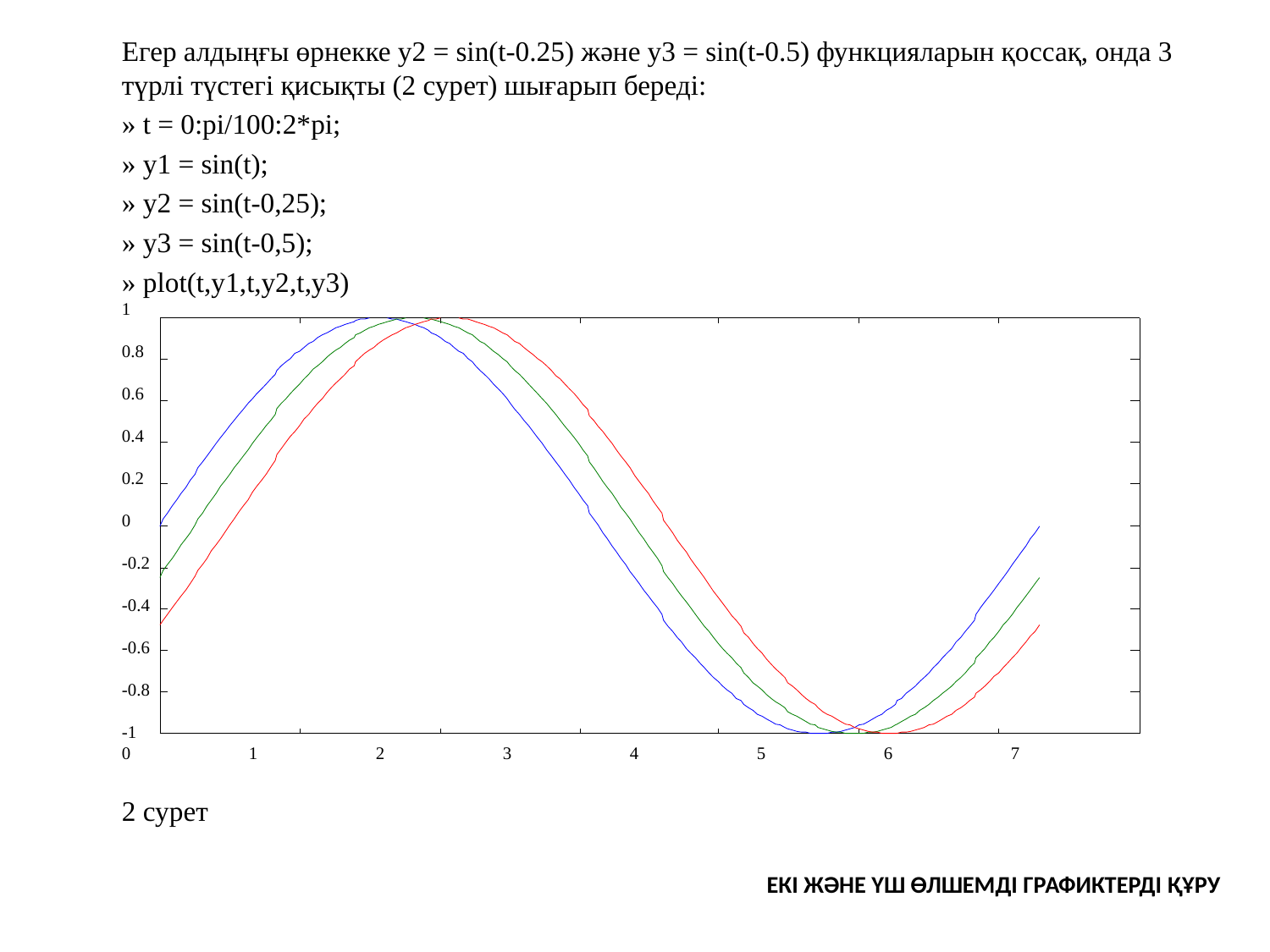

Егер алдыңғы өрнекке y2 = sin(t-0.25) жəне y3 = sin(t-0.5) функцияларын қоссақ, онда 3 түрлі түстегі қисықты (2 сурет) шығарып береді:
» t = 0:pi/100:2*pi;
» y1 = sin(t);
» y2 = sin(t-0,25);
» y3 = sin(t-0,5);
» plot(t,y1,t,у2,t,у3)
1

0.8

0.6

0.4

0.2

0

-0.2

-0.4

-0.6

-0.8

-1
0 	1 	2 	3 	4 	5 	6 	7

2 сурет

Екі жəне үш өлшемді графиктерді құру